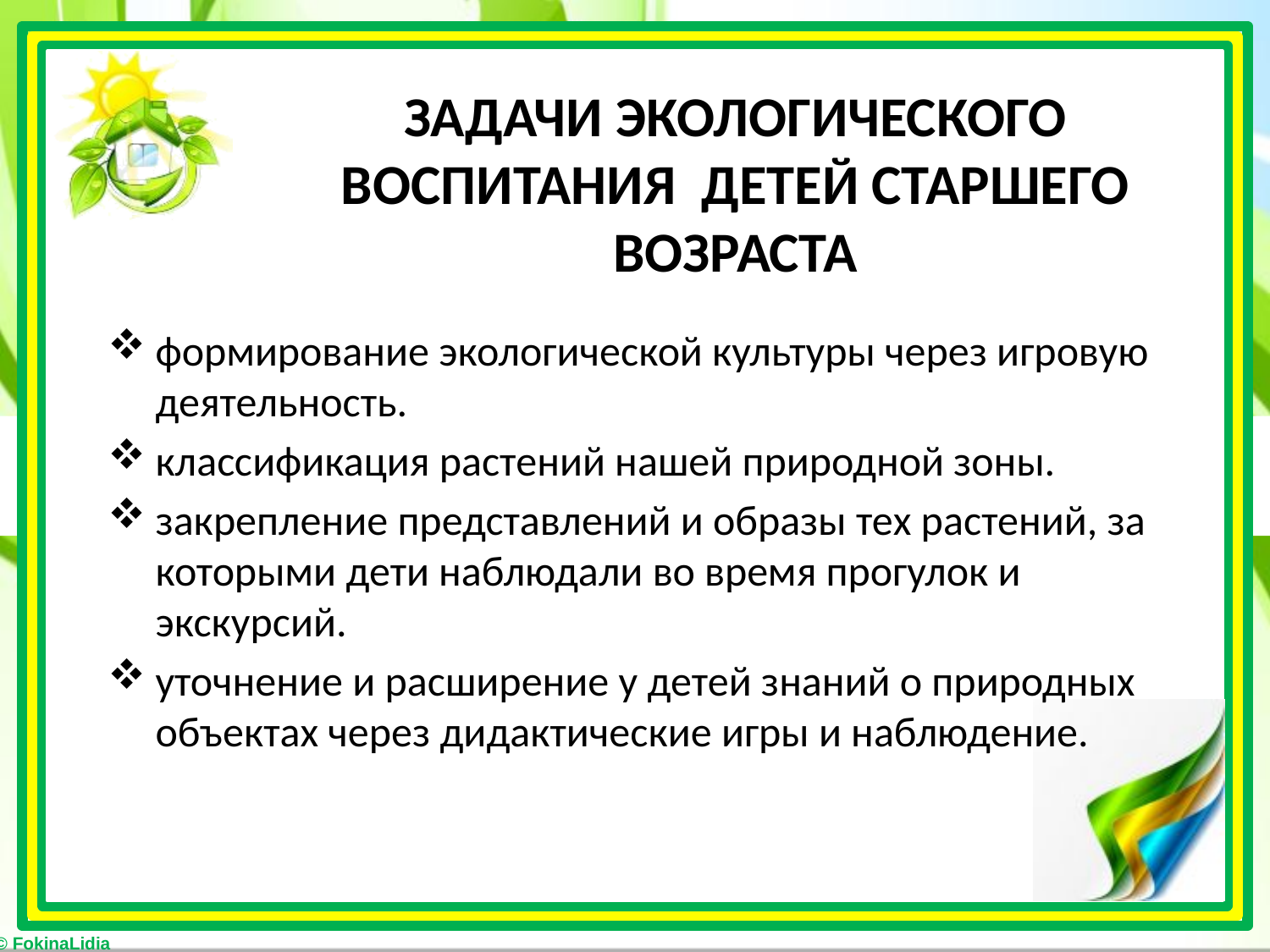

# ЗАДАЧИ ЭКОЛОГИЧЕСКОГО ВОСПИТАНИЯ  ДЕТЕЙ СТАРШЕГО ВОЗРАСТА
формирование экологической культуры через игровую деятельность.
классификация растений нашей природной зоны.
закрепление представлений и образы тех растений, за которыми дети наблюдали во время прогулок и экскурсий.
уточнение и расширение у детей знаний о природных объектах через дидактические игры и наблюдение.